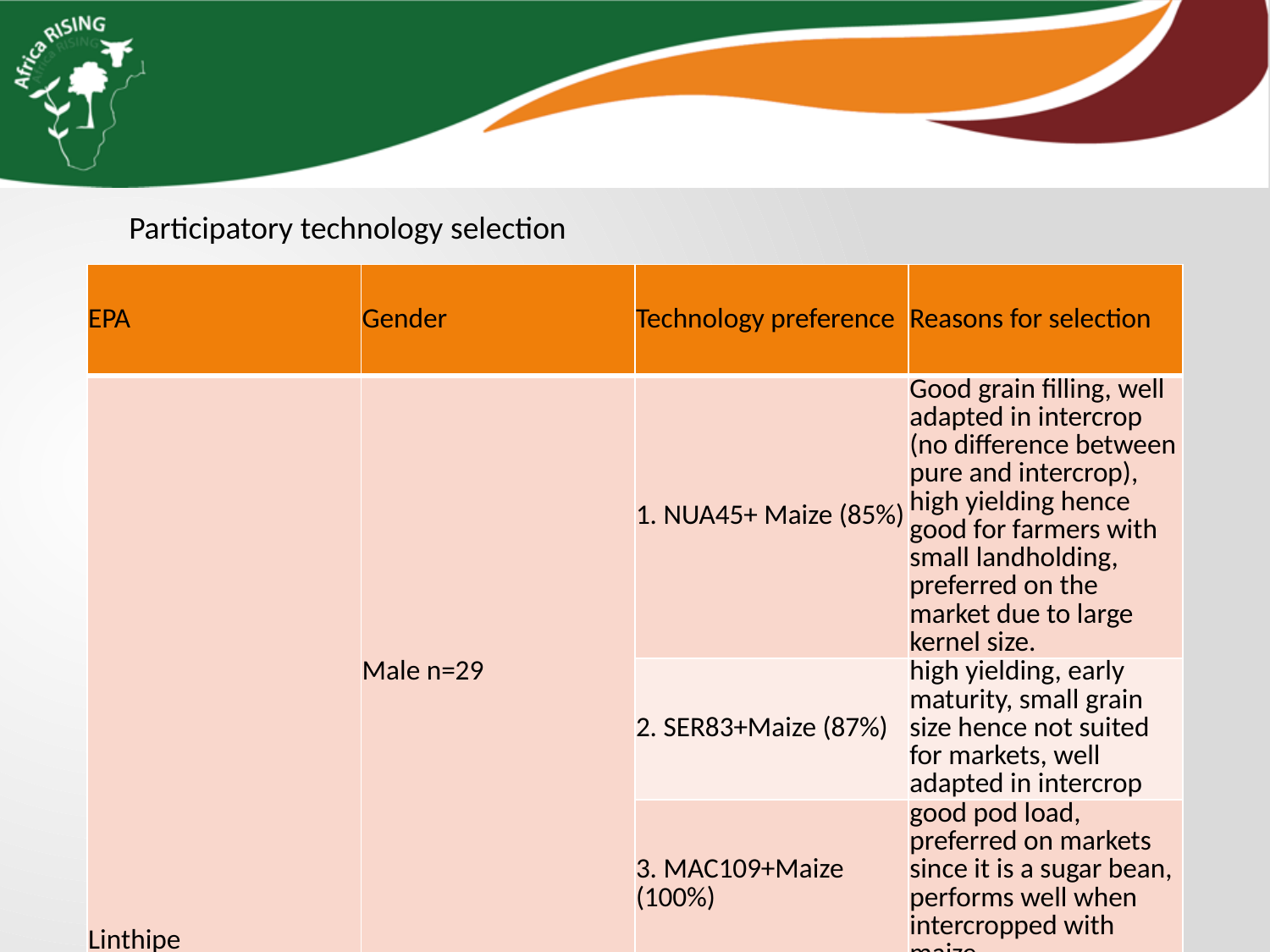

#
Participatory technology selection
| EPA | Gender | Technology preference | Reasons for selection |
| --- | --- | --- | --- |
| Linthipe | Male n=29 | 1. NUA45+ Maize (85%) | Good grain filling, well adapted in intercrop (no difference between pure and intercrop), high yielding hence good for farmers with small landholding, preferred on the market due to large kernel size. |
|  |  | 2. SER83+Maize (87%) | high yielding, early maturity, small grain size hence not suited for markets, well adapted in intercrop |
|  |  | 3. MAC109+Maize (100%) | good pod load, preferred on markets since it is a sugar bean, performs well when intercropped with maize |
|  | Female n=24 | 1. SER83 (100%) | high yielding, early maturity, small grain preferred for food than markets, profitable if grown on larger scale |
|  |  | 2. NUA45 (100%) | large kernel size preferred on market, short cooking time, early maturity, high yielding, good for making complimentary foods |
|  |  | 3. NUA45+Maize (100%) | performs well on intercrop (considering land constraints), beans are early maturing, good maize vigor, double source of income |